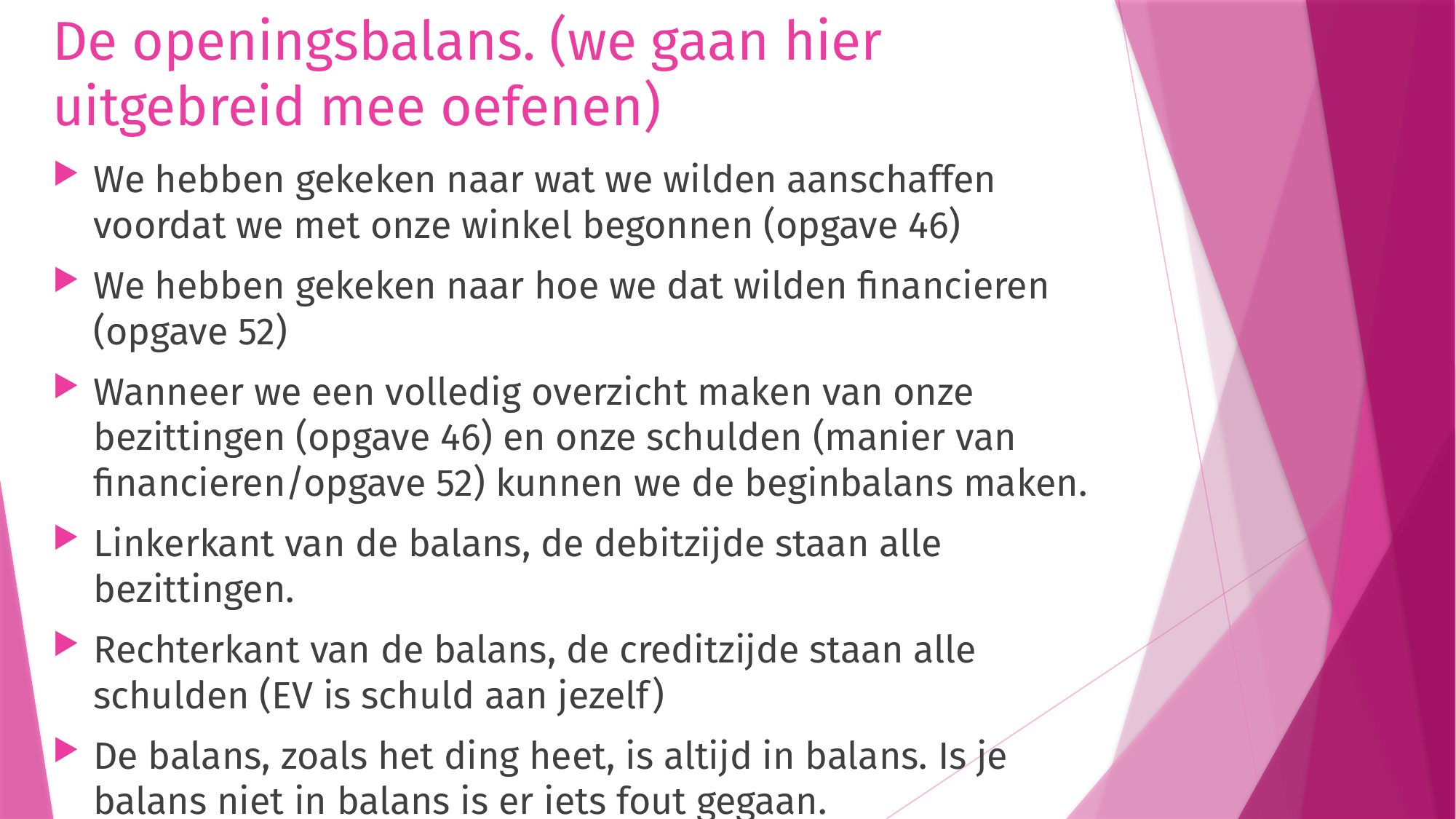

# De openingsbalans. (we gaan hier uitgebreid mee oefenen)
We hebben gekeken naar wat we wilden aanschaffen voordat we met onze winkel begonnen (opgave 46)
We hebben gekeken naar hoe we dat wilden financieren (opgave 52)
Wanneer we een volledig overzicht maken van onze bezittingen (opgave 46) en onze schulden (manier van financieren/opgave 52) kunnen we de beginbalans maken.
Linkerkant van de balans, de debitzijde staan alle bezittingen.
Rechterkant van de balans, de creditzijde staan alle schulden (EV is schuld aan jezelf)
De balans, zoals het ding heet, is altijd in balans. Is je balans niet in balans is er iets fout gegaan.